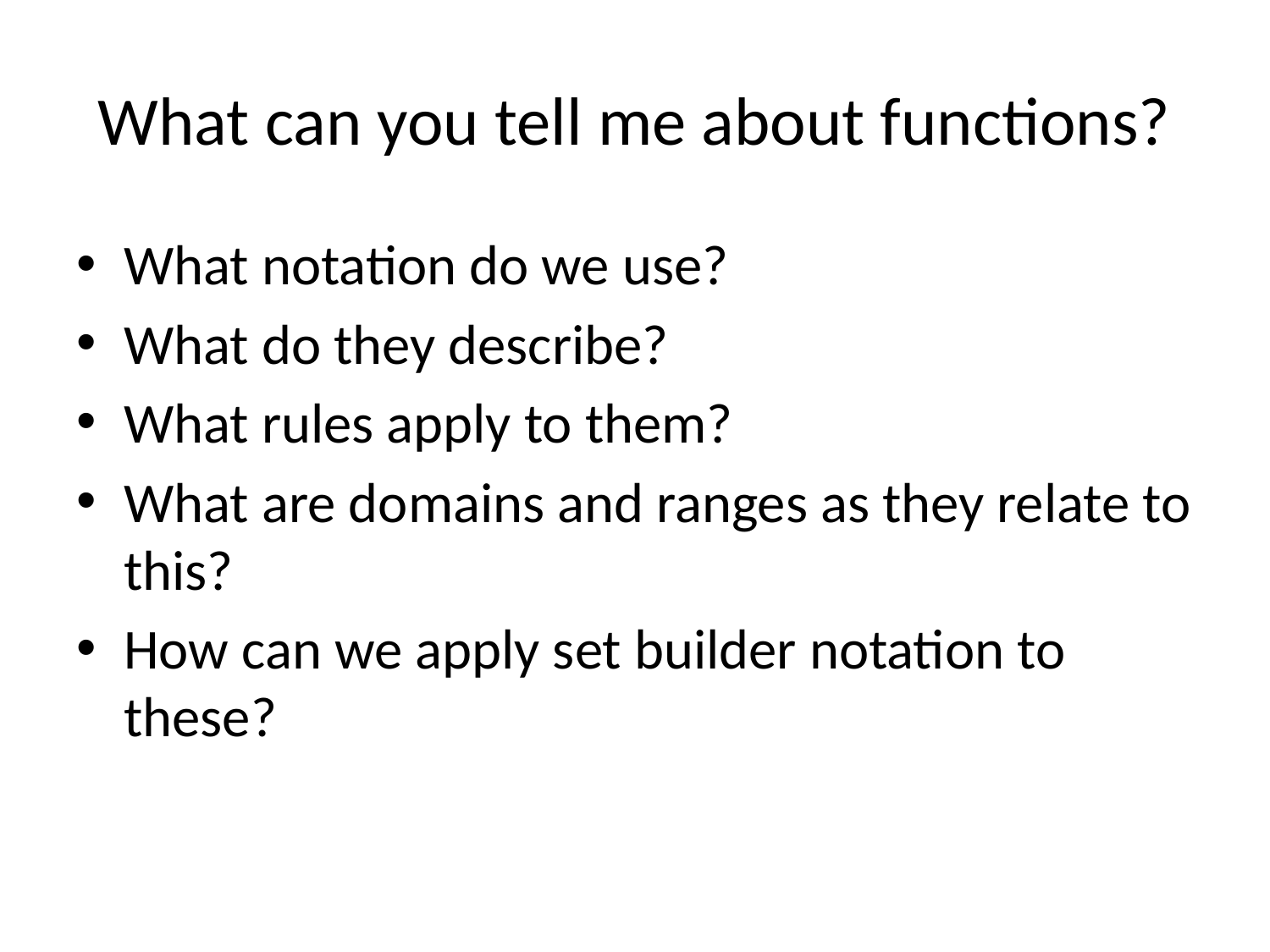

# What can you tell me about functions?
What notation do we use?
What do they describe?
What rules apply to them?
What are domains and ranges as they relate to this?
How can we apply set builder notation to these?